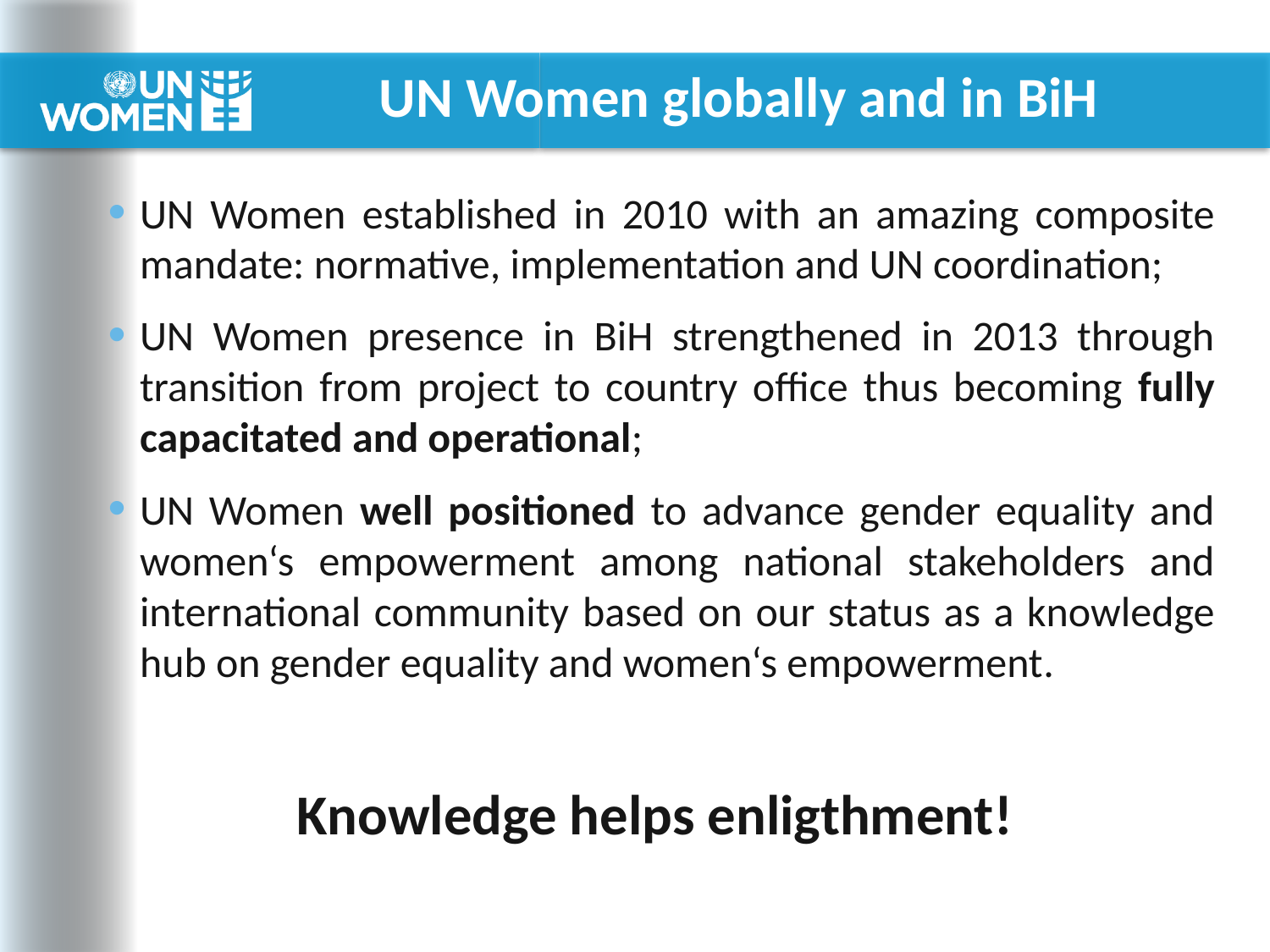

# UN Women globally and in BiH
UN Women established in 2010 with an amazing composite mandate: normative, implementation and UN coordination;
UN Women presence in BiH strengthened in 2013 through transition from project to country office thus becoming fully capacitated and operational;
UN Women well positioned to advance gender equality and women‘s empowerment among national stakeholders and international community based on our status as a knowledge hub on gender equality and women‘s empowerment.

Knowledge helps enligthment!